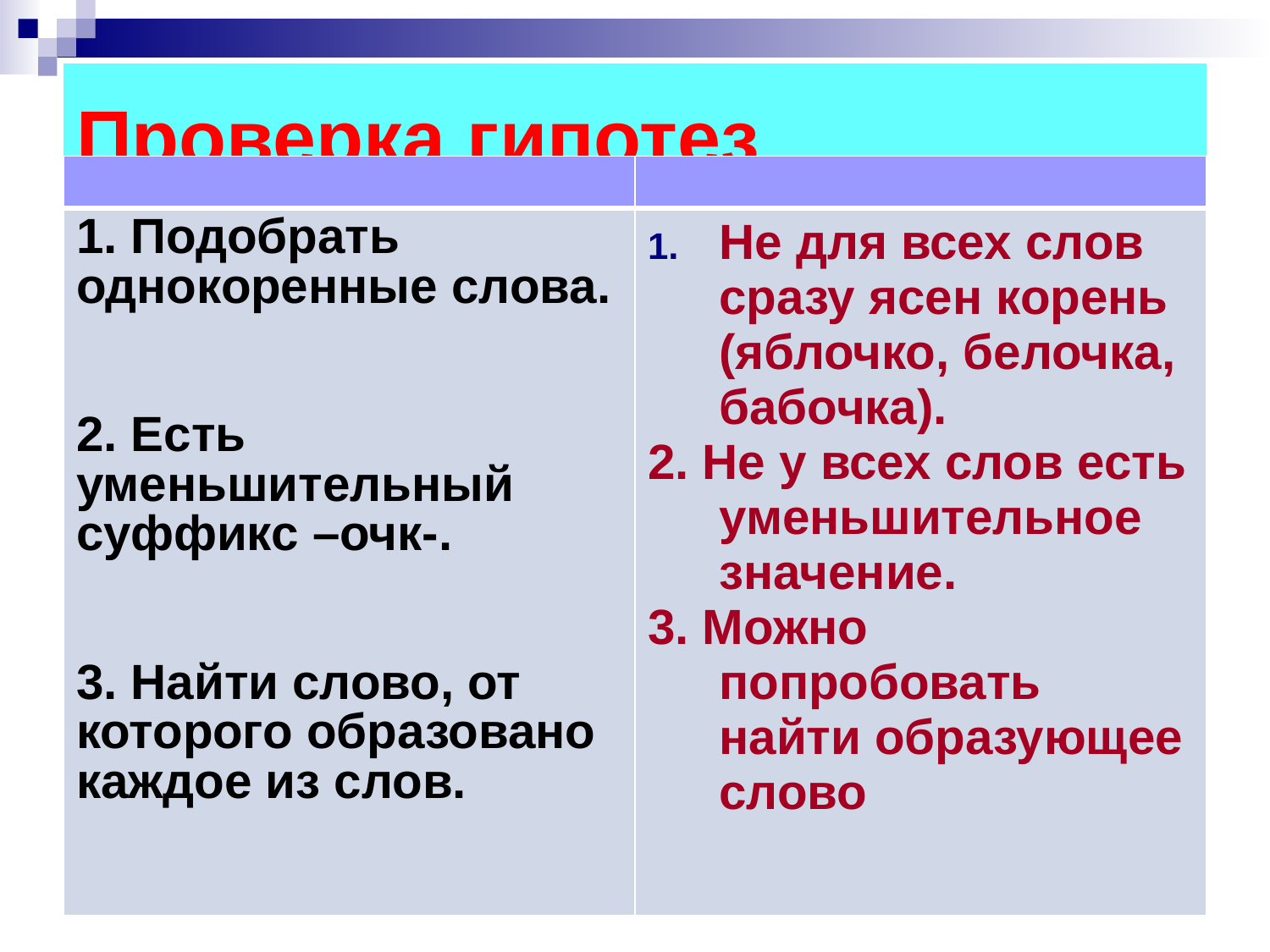

Проверка гипотез
|  |  |
| --- | --- |
| 1. Подобрать однокоренные слова. 2. Есть уменьшительный суффикс –очк-. 3. Найти слово, от которого образовано каждое из слов. | Не для всех слов сразу ясен корень (яблочко, белочка, бабочка). 2. Не у всех слов есть уменьшительное значение. 3. Можно попробовать найти образующее слово |